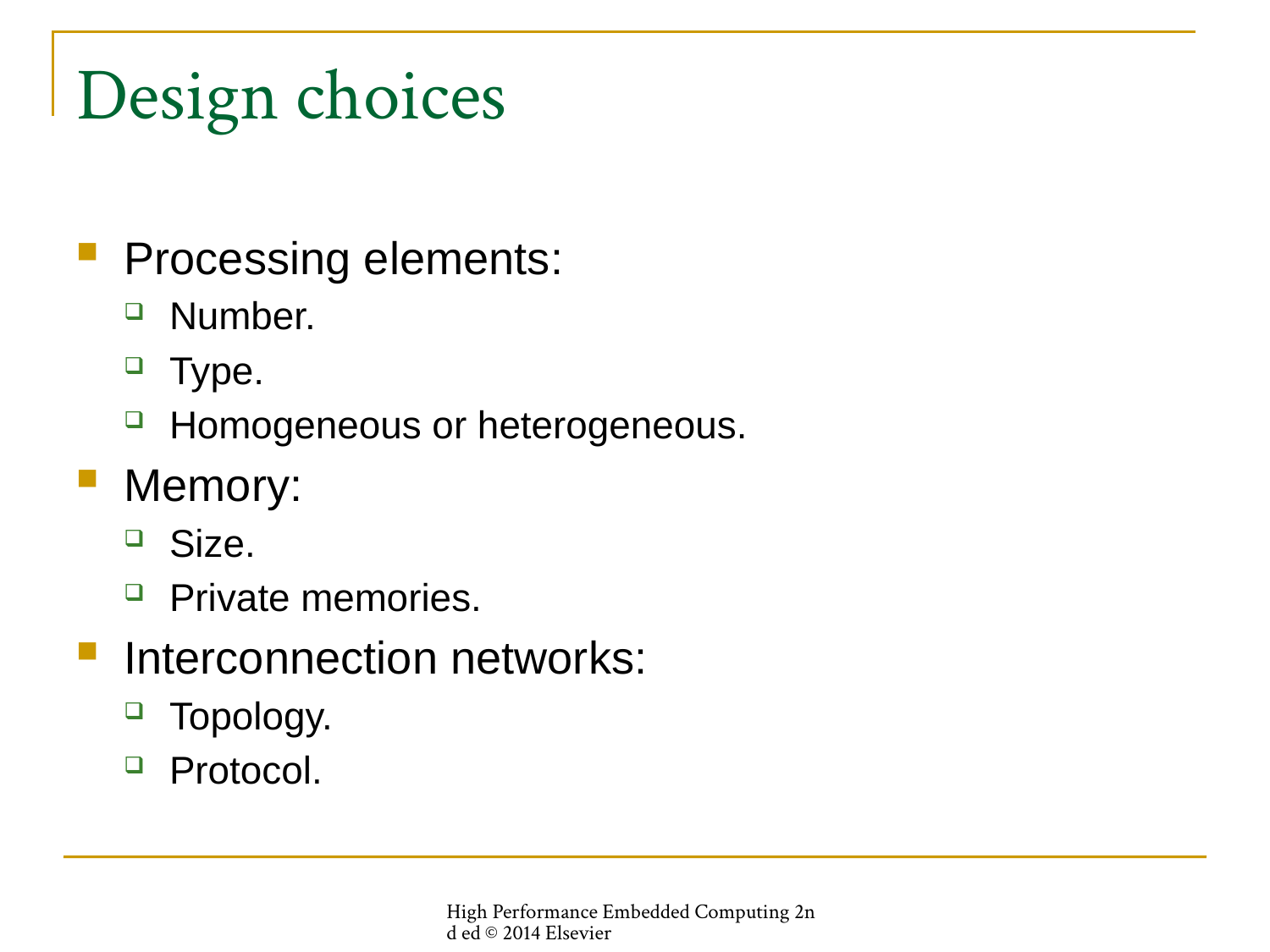

# Design choices
Processing elements:
Number.
Type.
Homogeneous or heterogeneous.
Memory:
Size.
Private memories.
Interconnection networks:
Topology.
Protocol.
High Performance Embedded Computing 2nd ed © 2014 Elsevier